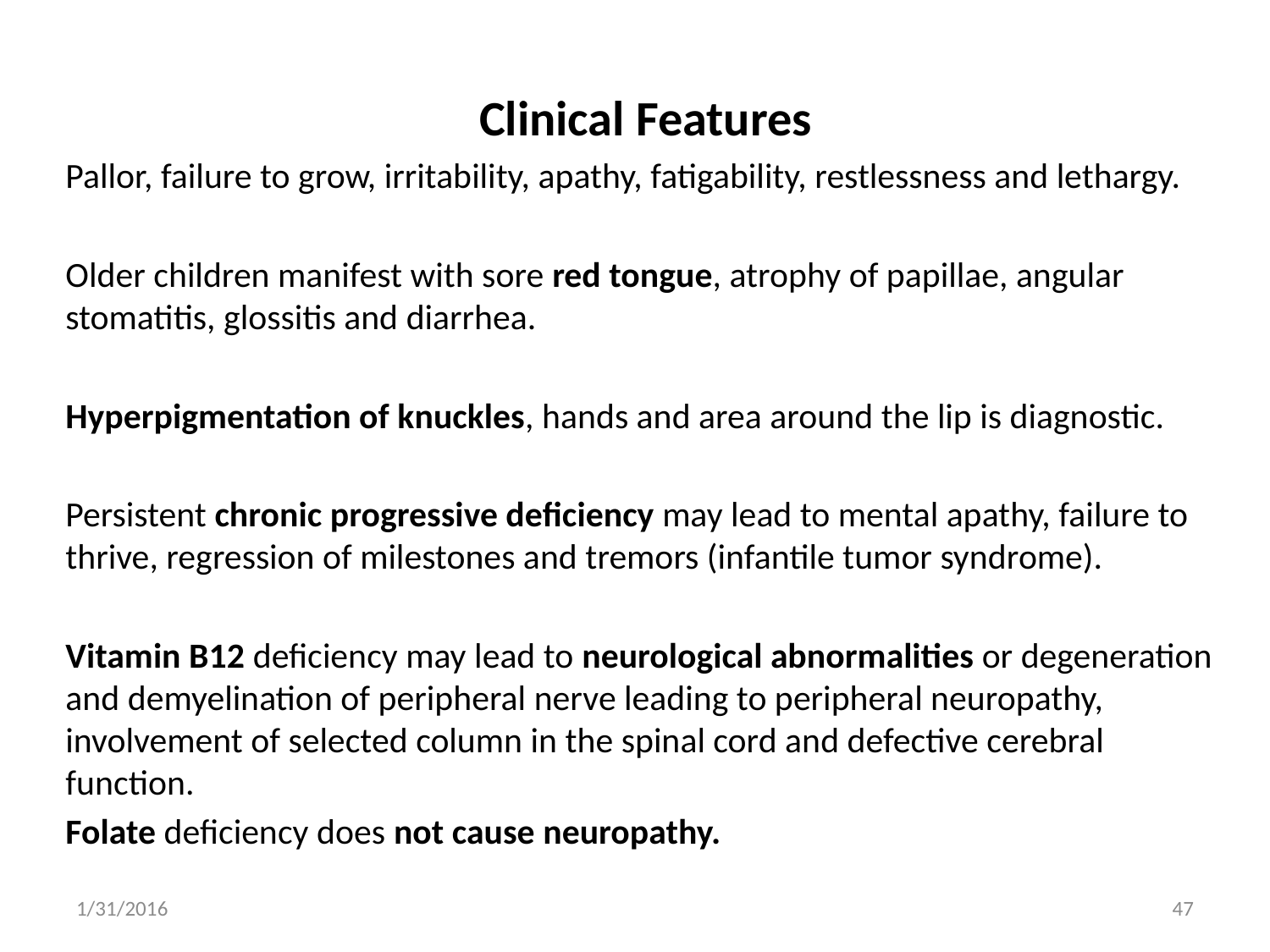

Clinical Features
Pallor, failure to grow, irritability, apathy, fatigability, restlessness and lethargy.

Older children manifest with sore red tongue, atrophy of papillae, angular stomatitis, glossitis and diarrhea.

Hyperpigmentation of knuckles, hands and area around the lip is diagnostic.

Persistent chronic progressive deficiency may lead to mental apathy, failure to thrive, regression of milestones and tremors (infantile tumor syndrome).

Vitamin B12 deficiency may lead to neurological abnormalities or degeneration and demyelination of peripheral nerve leading to peripheral neuropathy, involvement of selected column in the spinal cord and defective cerebral function.
Folate deficiency does not cause neuropathy.
1/31/2016
47